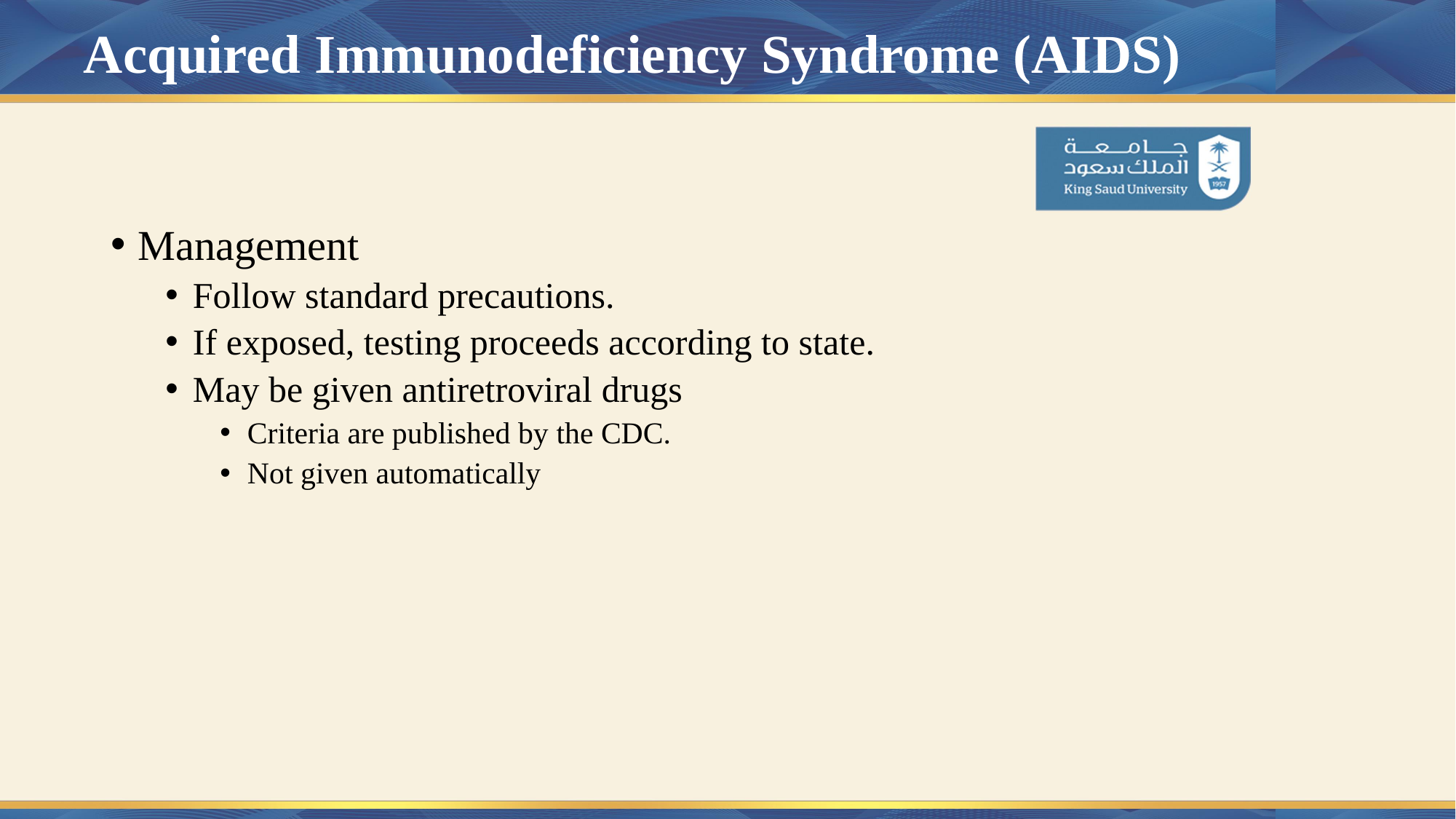

# Acquired Immunodeficiency Syndrome (AIDS)
Management
Follow standard precautions.
If exposed, testing proceeds according to state.
May be given antiretroviral drugs
Criteria are published by the CDC.
Not given automatically